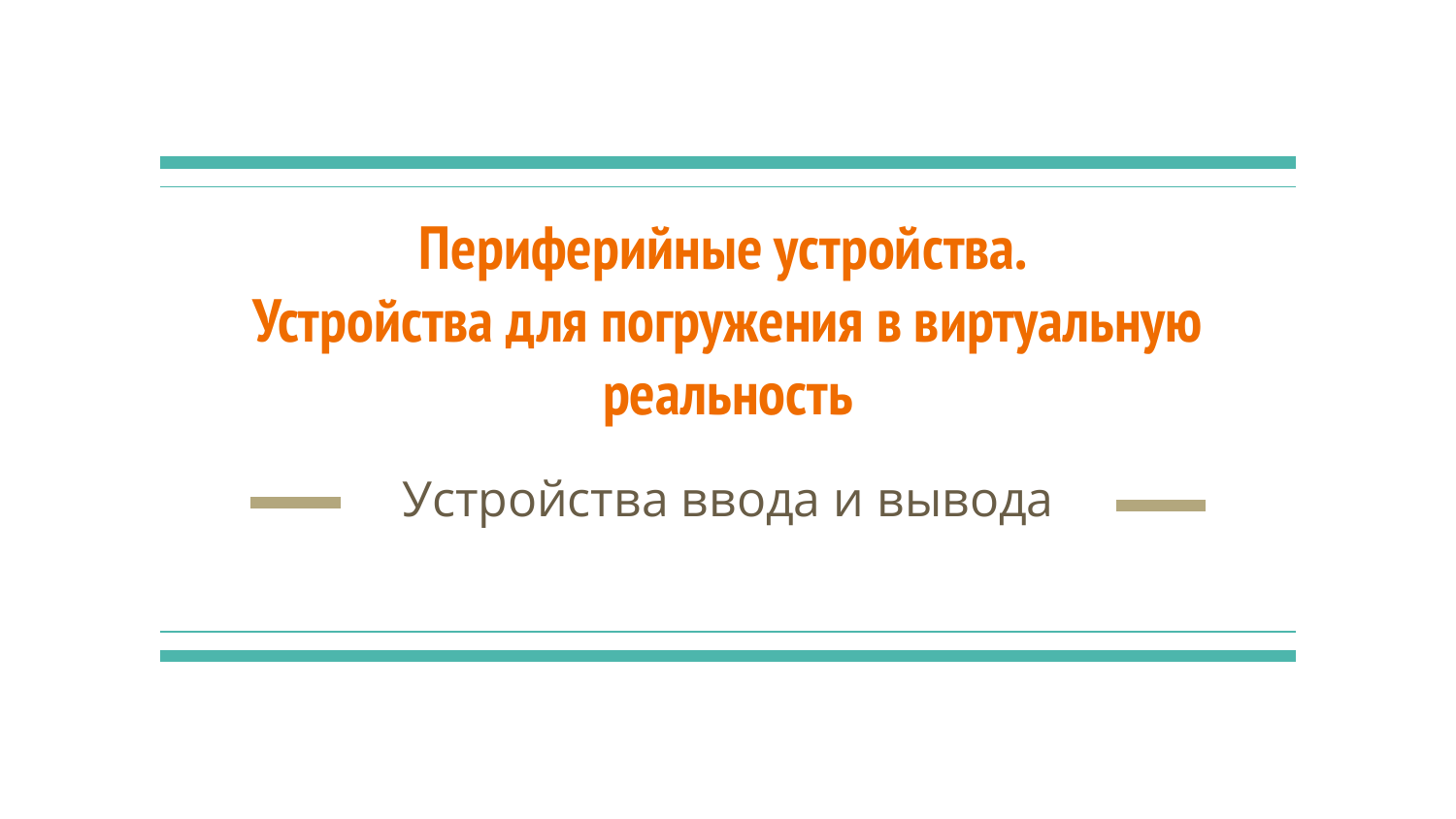

# Периферийные устройства.
Устройства для погружения в виртуальную реальность
Устройства ввода и вывода